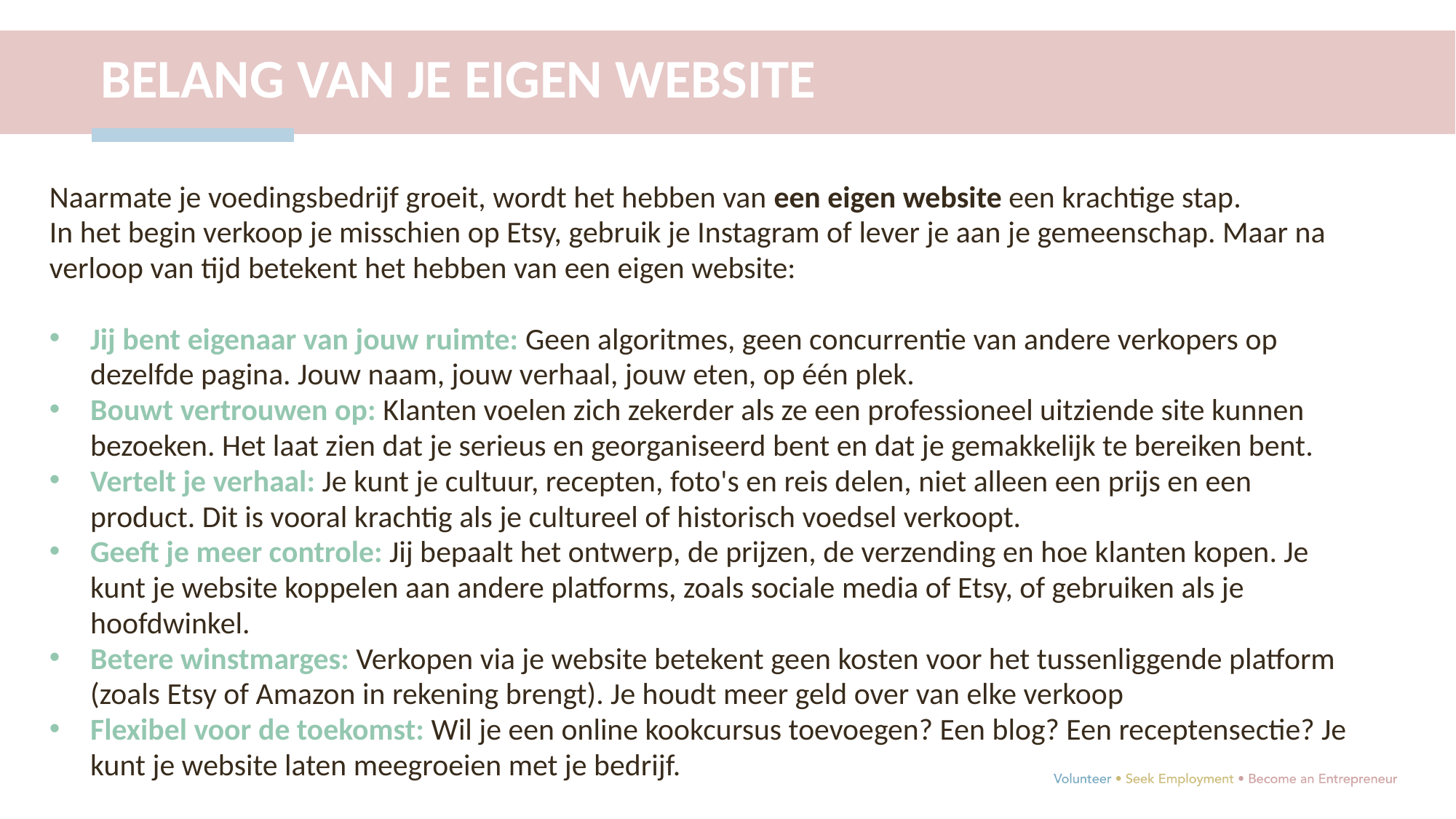

BELANG VAN JE EIGEN WEBSITE
Naarmate je voedingsbedrijf groeit, wordt het hebben van een eigen website een krachtige stap.
In het begin verkoop je misschien op Etsy, gebruik je Instagram of lever je aan je gemeenschap. Maar na verloop van tijd betekent het hebben van een eigen website:

Jij bent eigenaar van jouw ruimte: Geen algoritmes, geen concurrentie van andere verkopers op dezelfde pagina. Jouw naam, jouw verhaal, jouw eten, op één plek.
Bouwt vertrouwen op: Klanten voelen zich zekerder als ze een professioneel uitziende site kunnen bezoeken. Het laat zien dat je serieus en georganiseerd bent en dat je gemakkelijk te bereiken bent.
Vertelt je verhaal: Je kunt je cultuur, recepten, foto's en reis delen, niet alleen een prijs en een product. Dit is vooral krachtig als je cultureel of historisch voedsel verkoopt.
Geeft je meer controle: Jij bepaalt het ontwerp, de prijzen, de verzending en hoe klanten kopen. Je kunt je website koppelen aan andere platforms, zoals sociale media of Etsy, of gebruiken als je hoofdwinkel.
Betere winstmarges: Verkopen via je website betekent geen kosten voor het tussenliggende platform (zoals Etsy of Amazon in rekening brengt). Je houdt meer geld over van elke verkoop
Flexibel voor de toekomst: Wil je een online kookcursus toevoegen? Een blog? Een receptensectie? Je kunt je website laten meegroeien met je bedrijf.